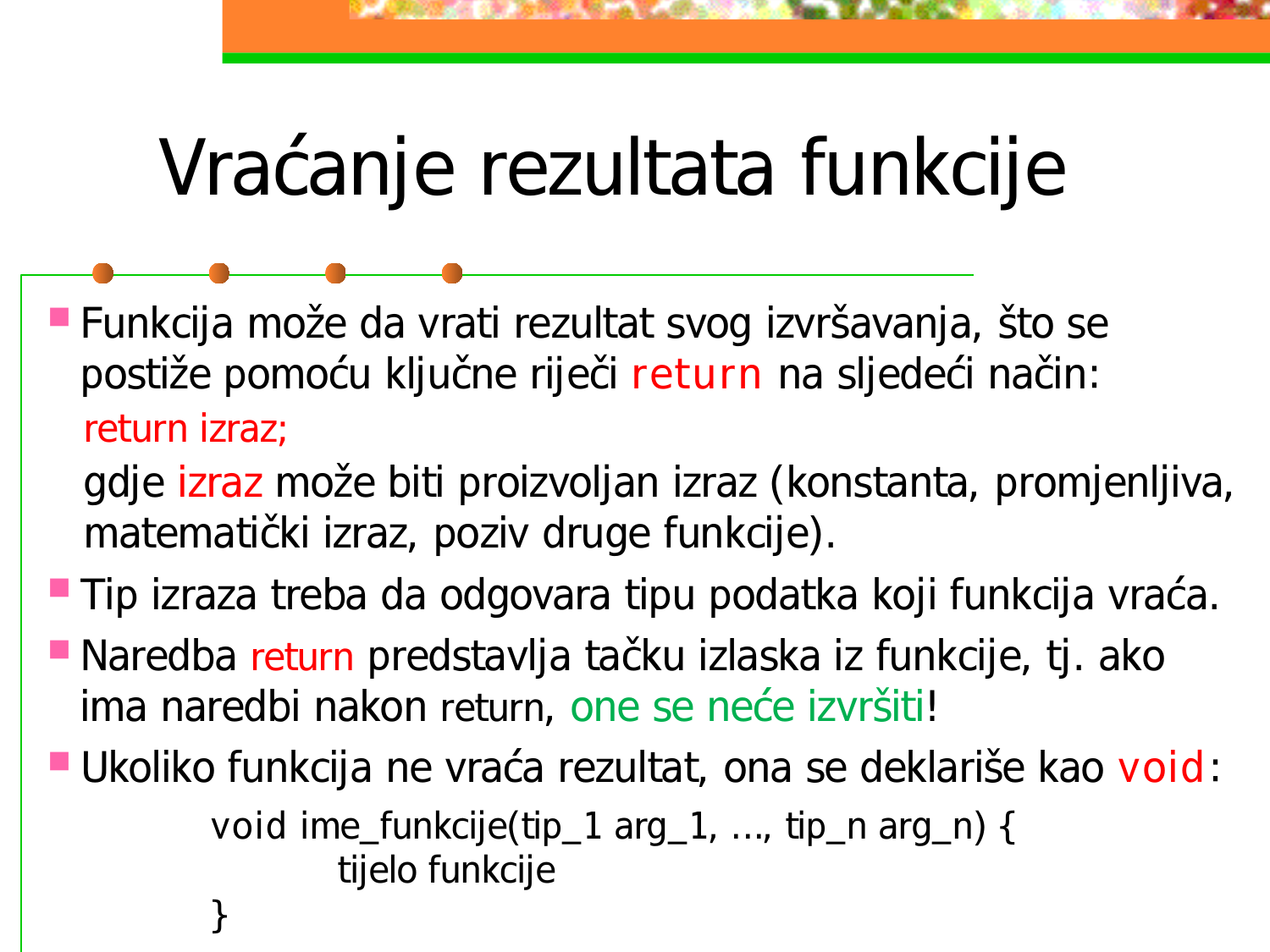

# Vraćanje rezultata funkcije
Funkcija može da vrati rezultat svog izvršavanja, što se postiže pomoću ključne riječi return na sljedeći način:
return izraz;
gdje izraz može biti proizvoljan izraz (konstanta, promjenljiva, matematički izraz, poziv druge funkcije).
Tip izraza treba da odgovara tipu podatka koji funkcija vraća.
Naredba return predstavlja tačku izlaska iz funkcije, tj. ako ima naredbi nakon return, one se neće izvršiti!
Ukoliko funkcija ne vraća rezultat, ona se deklariše kao void:
	void ime_funkcije(tip_1 arg_1, ..., tip_n arg_n) {
		tijelo funkcije
	}